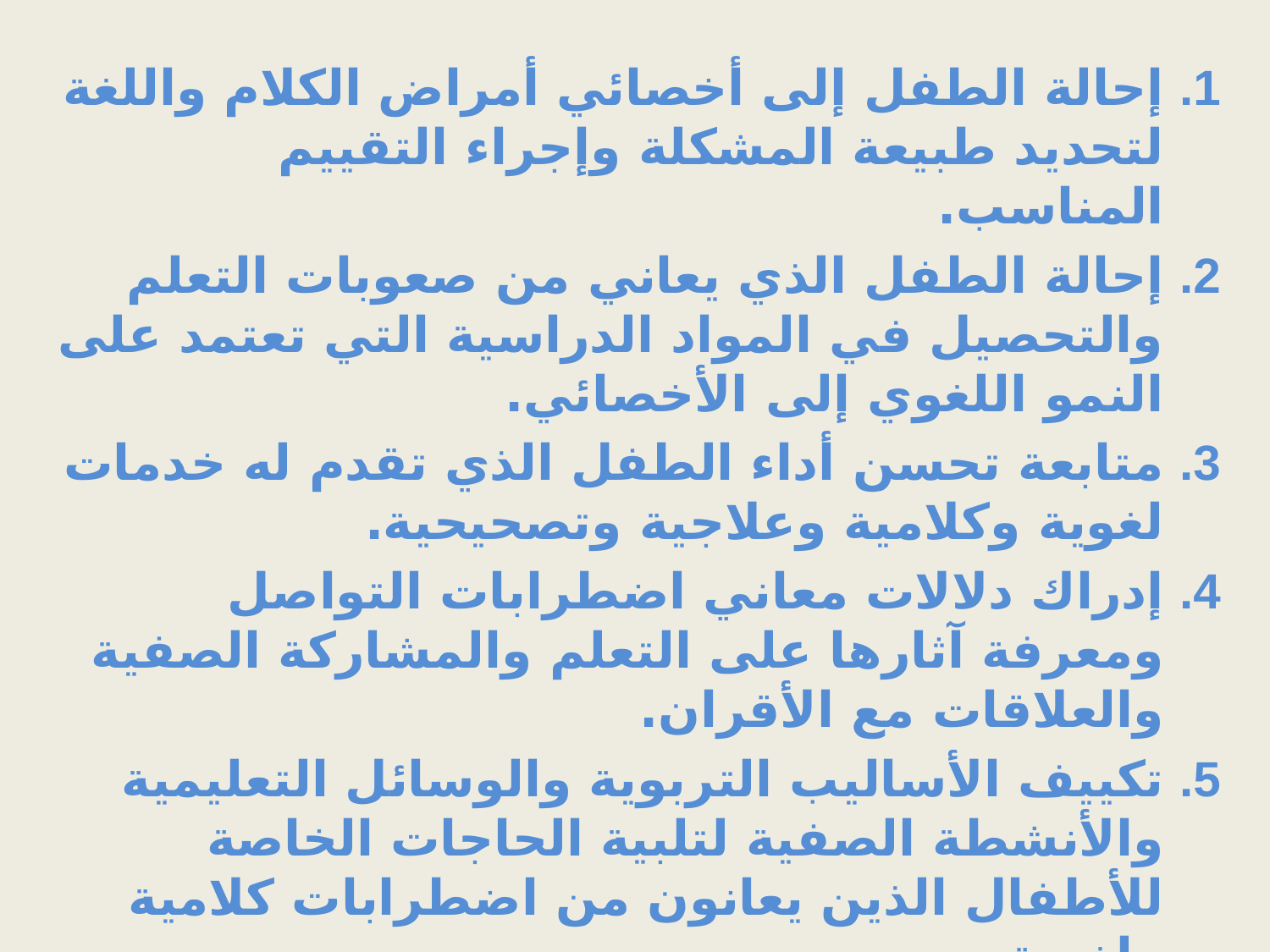

إحالة الطفل إلى أخصائي أمراض الكلام واللغة لتحديد طبيعة المشكلة وإجراء التقييم المناسب.
إحالة الطفل الذي يعاني من صعوبات التعلم والتحصيل في المواد الدراسية التي تعتمد على النمو اللغوي إلى الأخصائي.
متابعة تحسن أداء الطفل الذي تقدم له خدمات لغوية وكلامية وعلاجية وتصحيحية.
إدراك دلالات معاني اضطرابات التواصل ومعرفة آثارها على التعلم والمشاركة الصفية والعلاقات مع الأقران.
تكييف الأساليب التربوية والوسائل التعليمية والأنشطة الصفية لتلبية الحاجات الخاصة للأطفال الذين يعانون من اضطرابات كلامية ولغوية.
تشجيع الطفل وتعزيزه على اكتساب المهارات اللغوية والكلامية الجديدة في غرف الصف.
تطوير مهارات الاستماع الفعال لدى الطلاب وتشجيعهم لكي يسألوا أسئلة توضيحية عندما تكون المعلومات غامضة أو لا يكون لديهم تفصيلات.